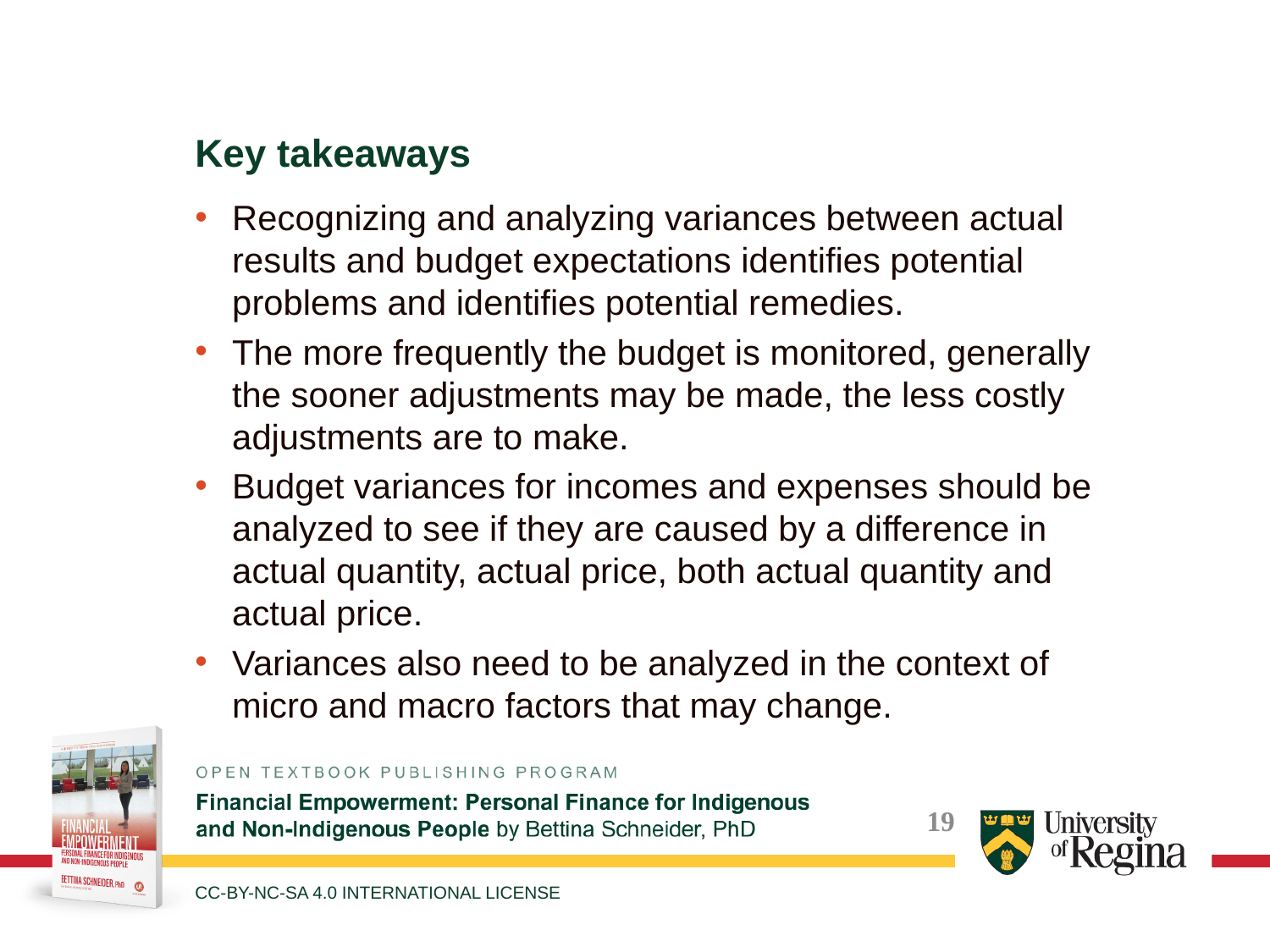

Key takeaways
Recognizing and analyzing variances between actual results and budget expectations identifies potential problems and identifies potential remedies.
The more frequently the budget is monitored, generally the sooner adjustments may be made, the less costly adjustments are to make.
Budget variances for incomes and expenses should be analyzed to see if they are caused by a difference in actual quantity, actual price, both actual quantity and actual price.
Variances also need to be analyzed in the context of micro and macro factors that may change.

CC-BY-NC-SA 4.0 INTERNATIONAL LICENSE